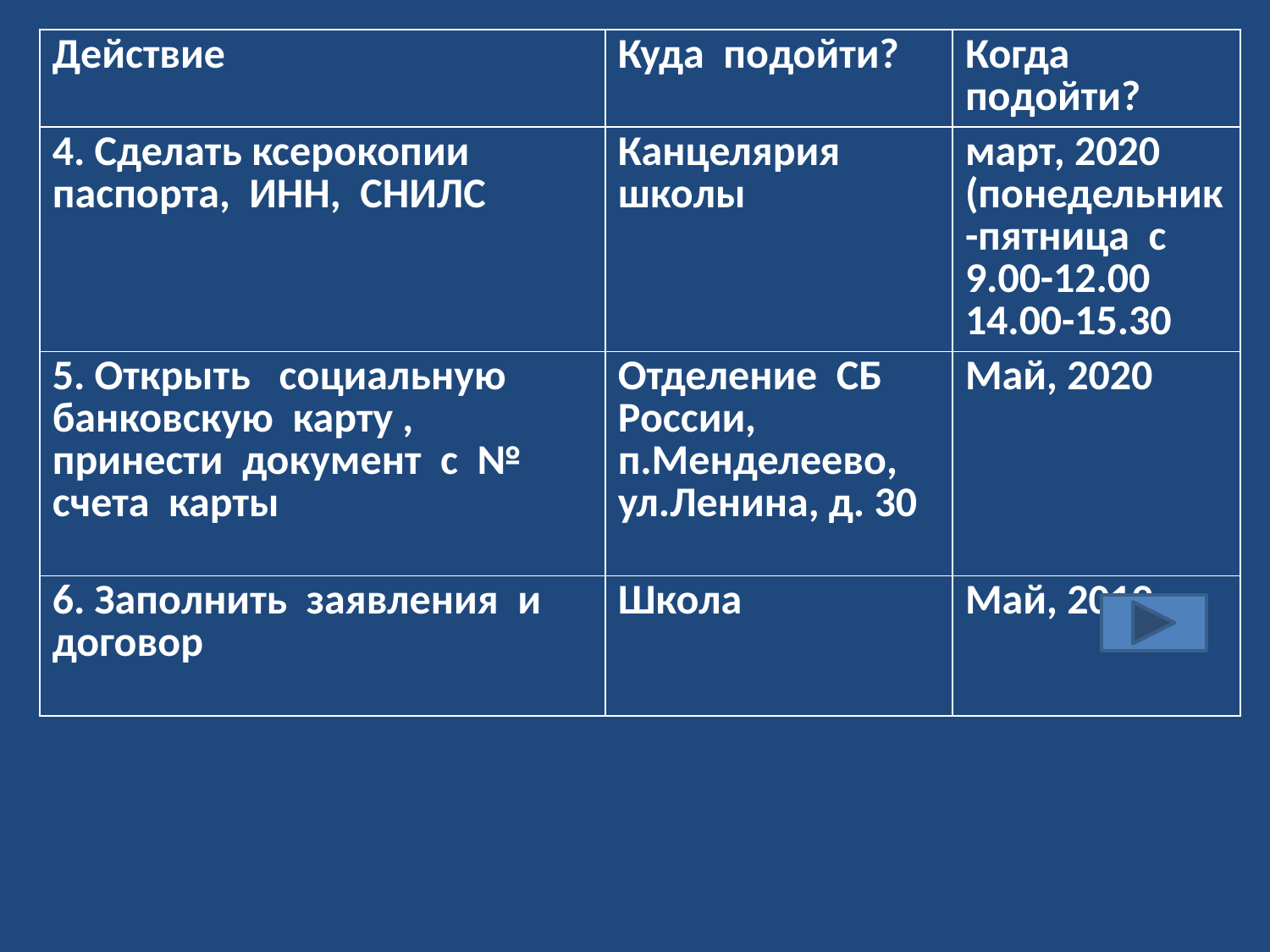

| Действие | Куда подойти? | Когда подойти? |
| --- | --- | --- |
| 4. Сделать ксерокопии паспорта, ИНН, СНИЛС | Канцелярия школы | март, 2020 (понедельник-пятница с 9.00-12.00 14.00-15.30 |
| 5. Открыть социальную банковскую карту , принести документ с № счета карты | Отделение СБ России, п.Менделеево, ул.Ленина, д. 30 | Май, 2020 |
| 6. Заполнить заявления и договор | Школа | Май, 2019 |